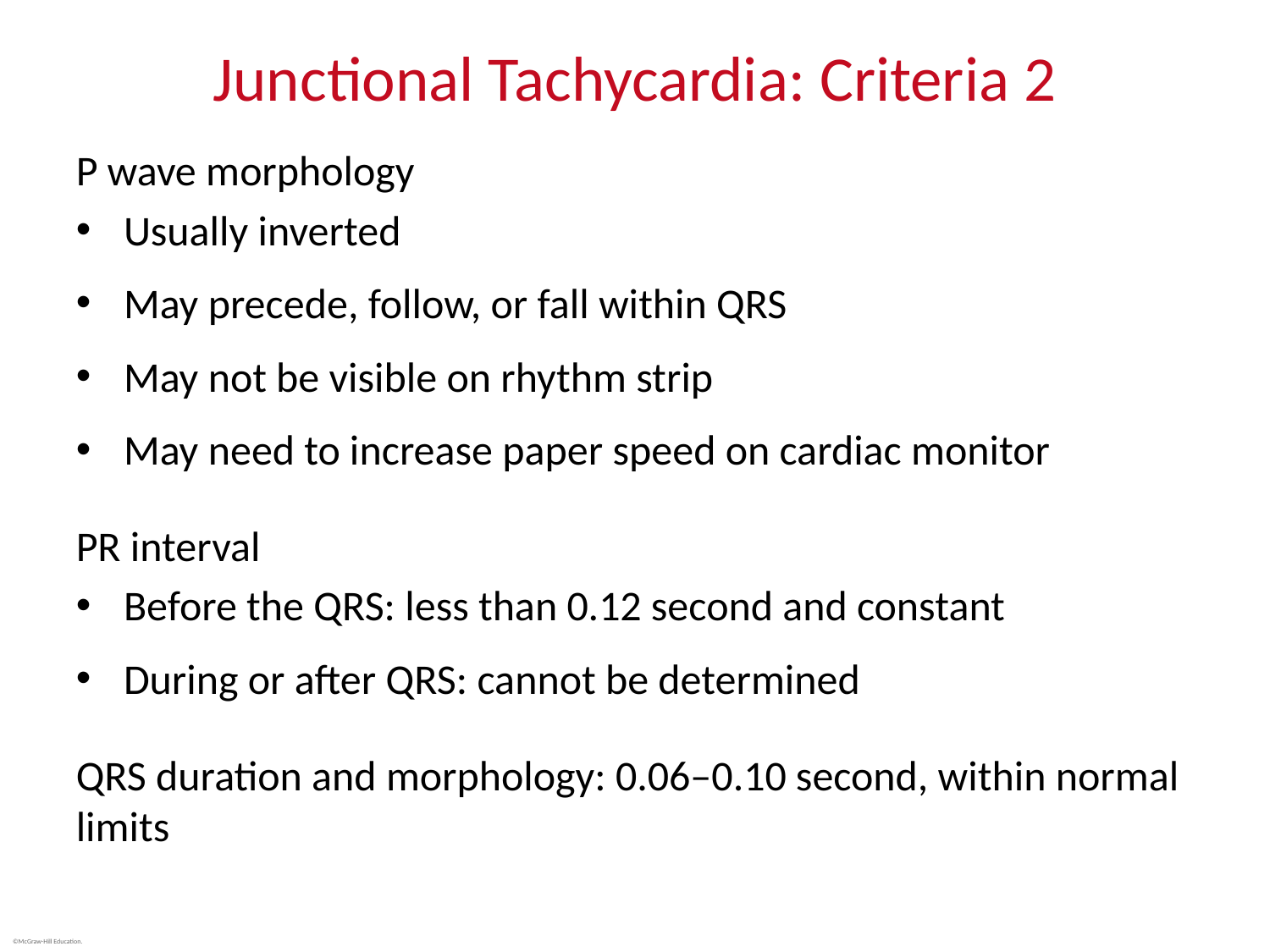

# Junctional Tachycardia: Criteria 2
P wave morphology
Usually inverted
May precede, follow, or fall within QRS
May not be visible on rhythm strip
May need to increase paper speed on cardiac monitor
PR interval
Before the QRS: less than 0.12 second and constant
During or after QRS: cannot be determined
QRS duration and morphology: 0.06‒0.10 second, within normal limits